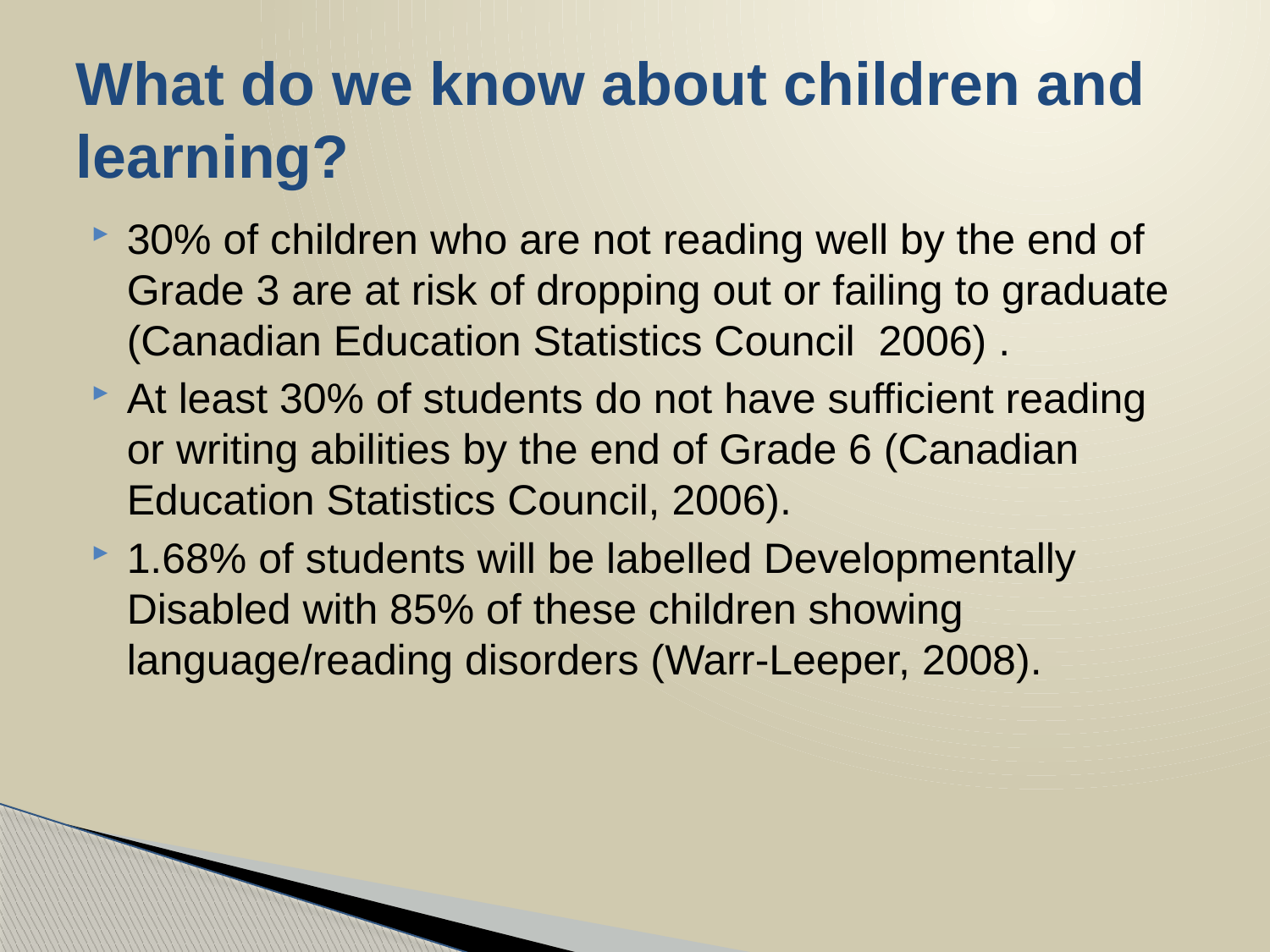

# What do we know about children and learning?
30% of children who are not reading well by the end of Grade 3 are at risk of dropping out or failing to graduate (Canadian Education Statistics Council  2006) .
At least 30% of students do not have sufficient reading or writing abilities by the end of Grade 6 (Canadian Education Statistics Council, 2006).
1.68% of students will be labelled Developmentally Disabled with 85% of these children showing language/reading disorders (Warr-Leeper, 2008).